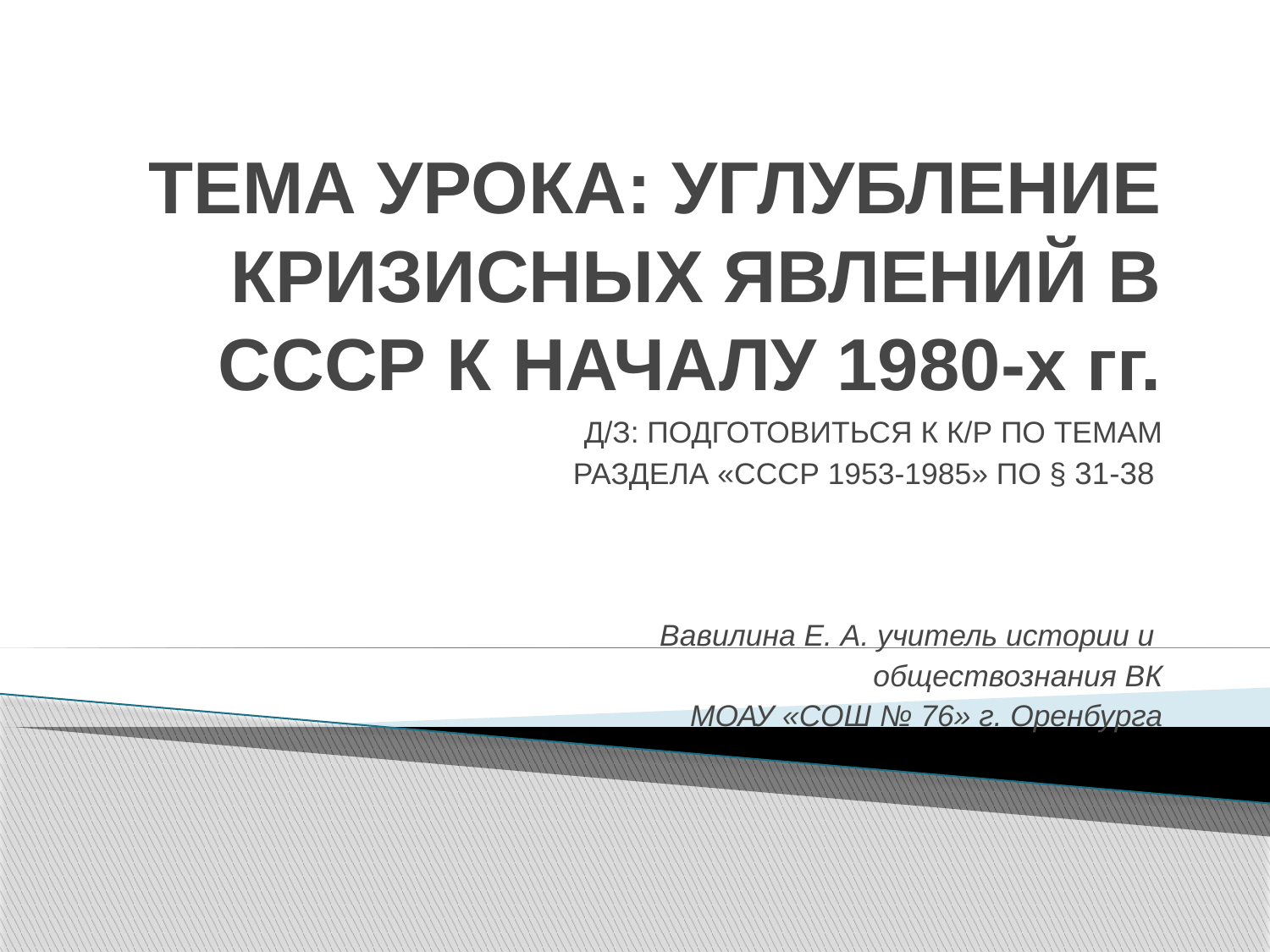

# ТЕМА УРОКА: УГЛУБЛЕНИЕ КРИЗИСНЫХ ЯВЛЕНИЙ В СССР К НАЧАЛУ 1980-х гг.
Д/З: ПОДГОТОВИТЬСЯ К К/Р ПО ТЕМАМ
 РАЗДЕЛА «СССР 1953-1985» ПО § 31-38

Вавилина Е. А. учитель истории и
обществознания ВК
МОАУ «СОШ № 76» г. Оренбурга